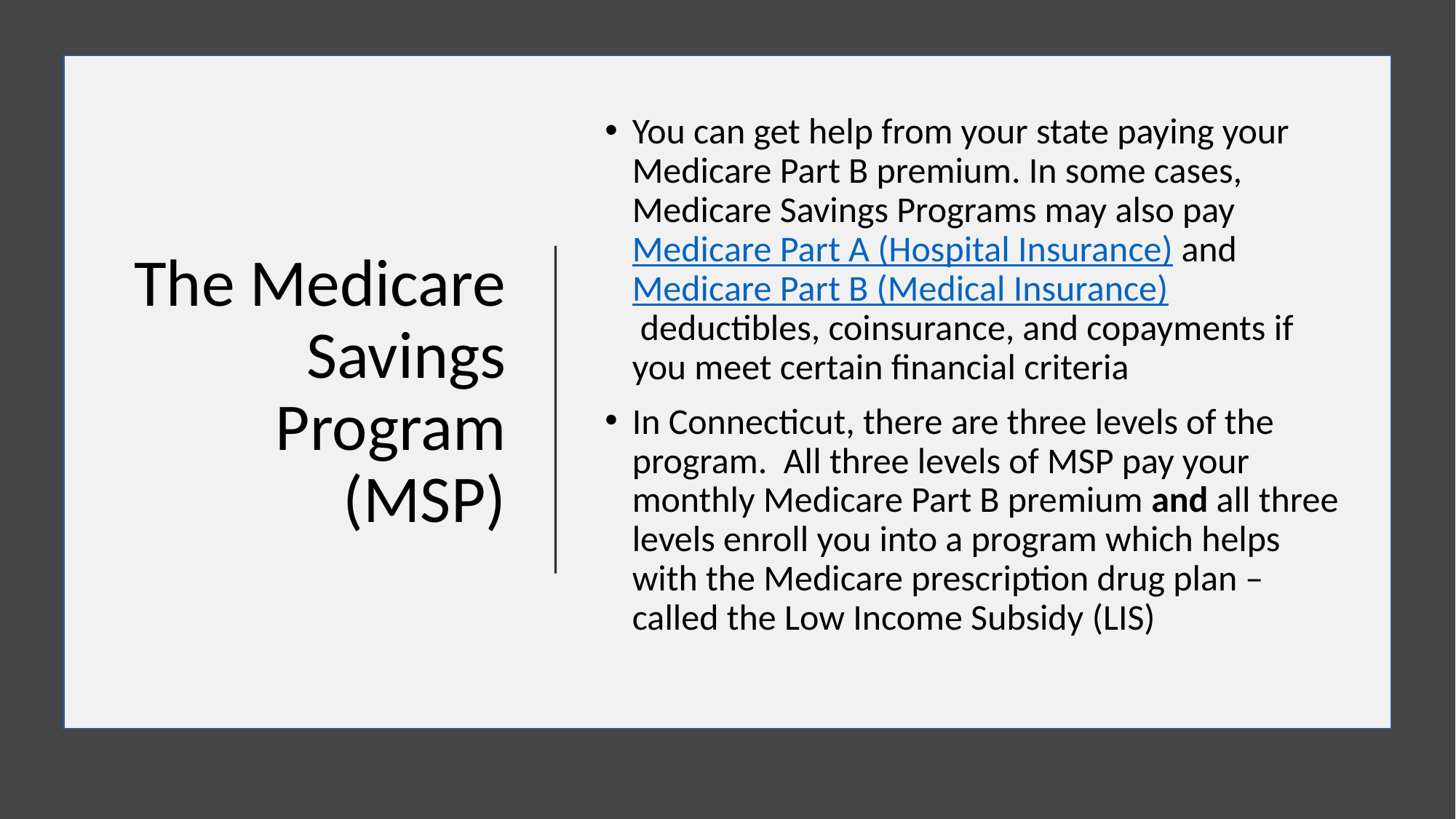

# The Medicare Savings Program (MSP)
You can get help from your state paying your Medicare Part B premium. In some cases, Medicare Savings Programs may also pay Medicare Part A (Hospital Insurance) and Medicare Part B (Medical Insurance) deductibles, coinsurance, and copayments if you meet certain financial criteria
In Connecticut, there are three levels of the program.  All three levels of MSP pay your monthly Medicare Part B premium and all three levels enroll you into a program which helps with the Medicare prescription drug plan – called the Low Income Subsidy (LIS)